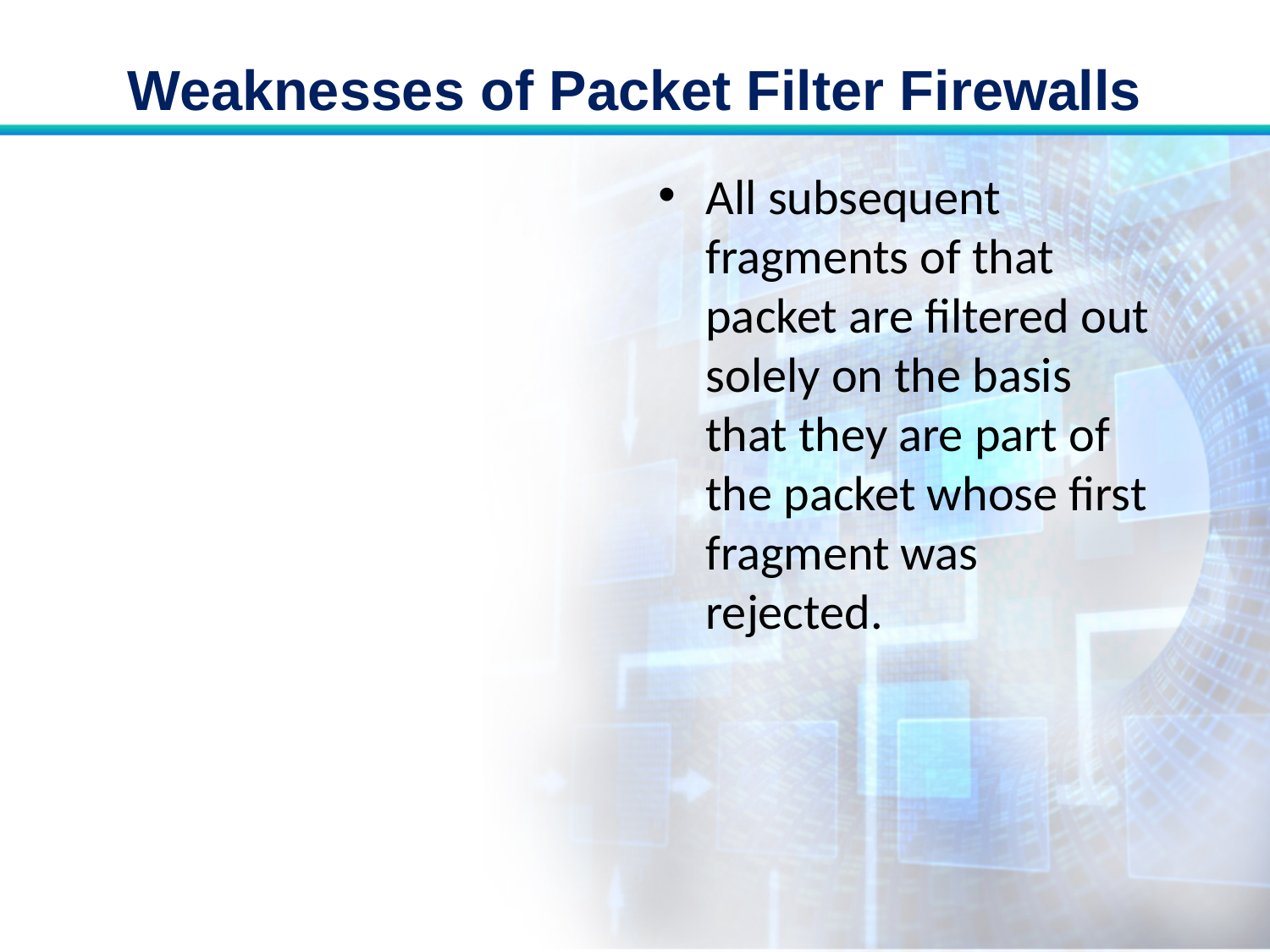

# Weaknesses of Packet Filter Firewalls
All subsequent fragments of that packet are filtered out solely on the basis that they are part of the packet whose first fragment was rejected.